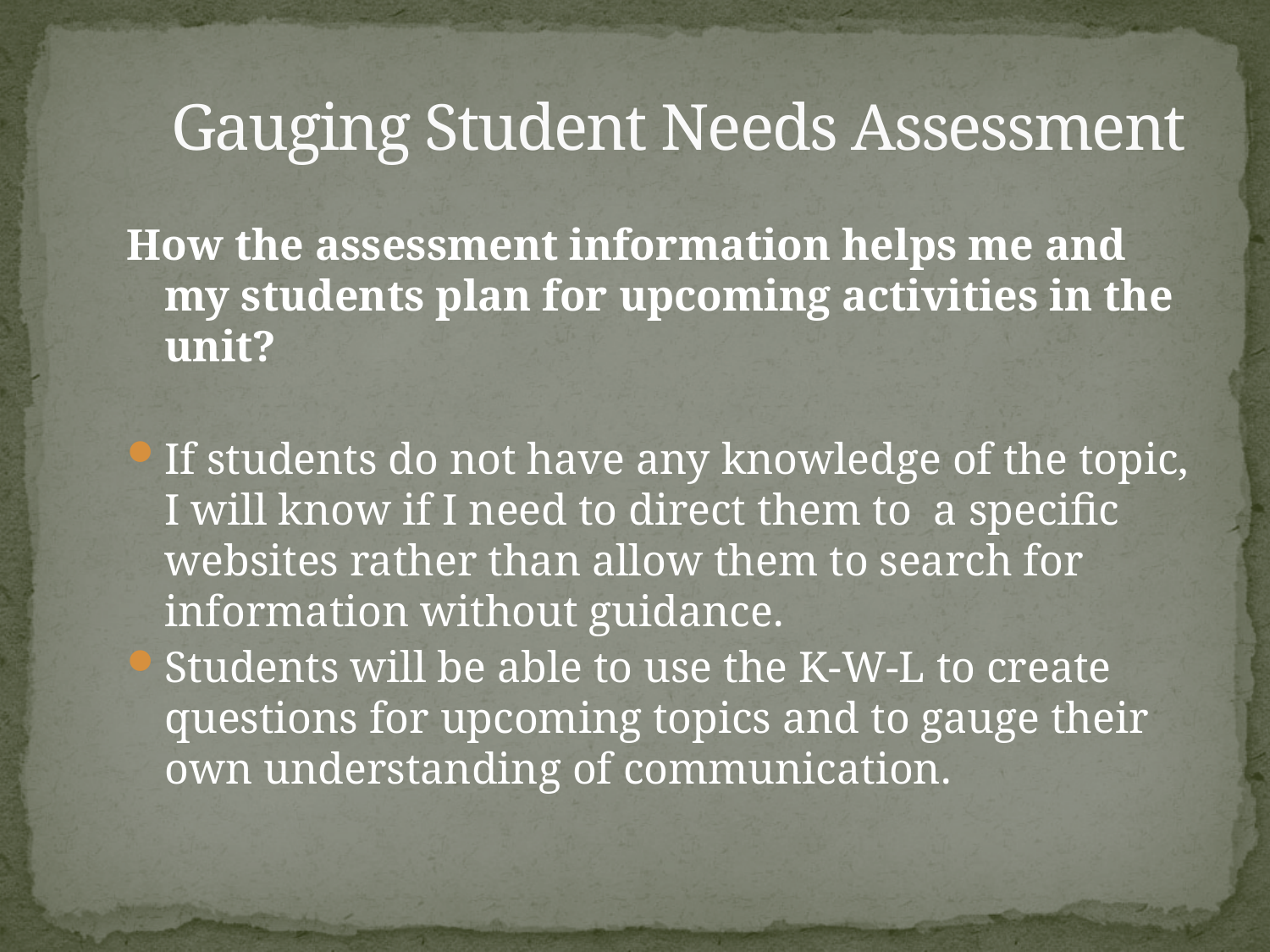

# Gauging Student Needs Assessment
How the assessment information helps me and my students plan for upcoming activities in the unit?

If students do not have any knowledge of the topic, I will know if I need to direct them to  a specific websites rather than allow them to search for information without guidance.
Students will be able to use the K-W-L to create questions for upcoming topics and to gauge their own understanding of communication.